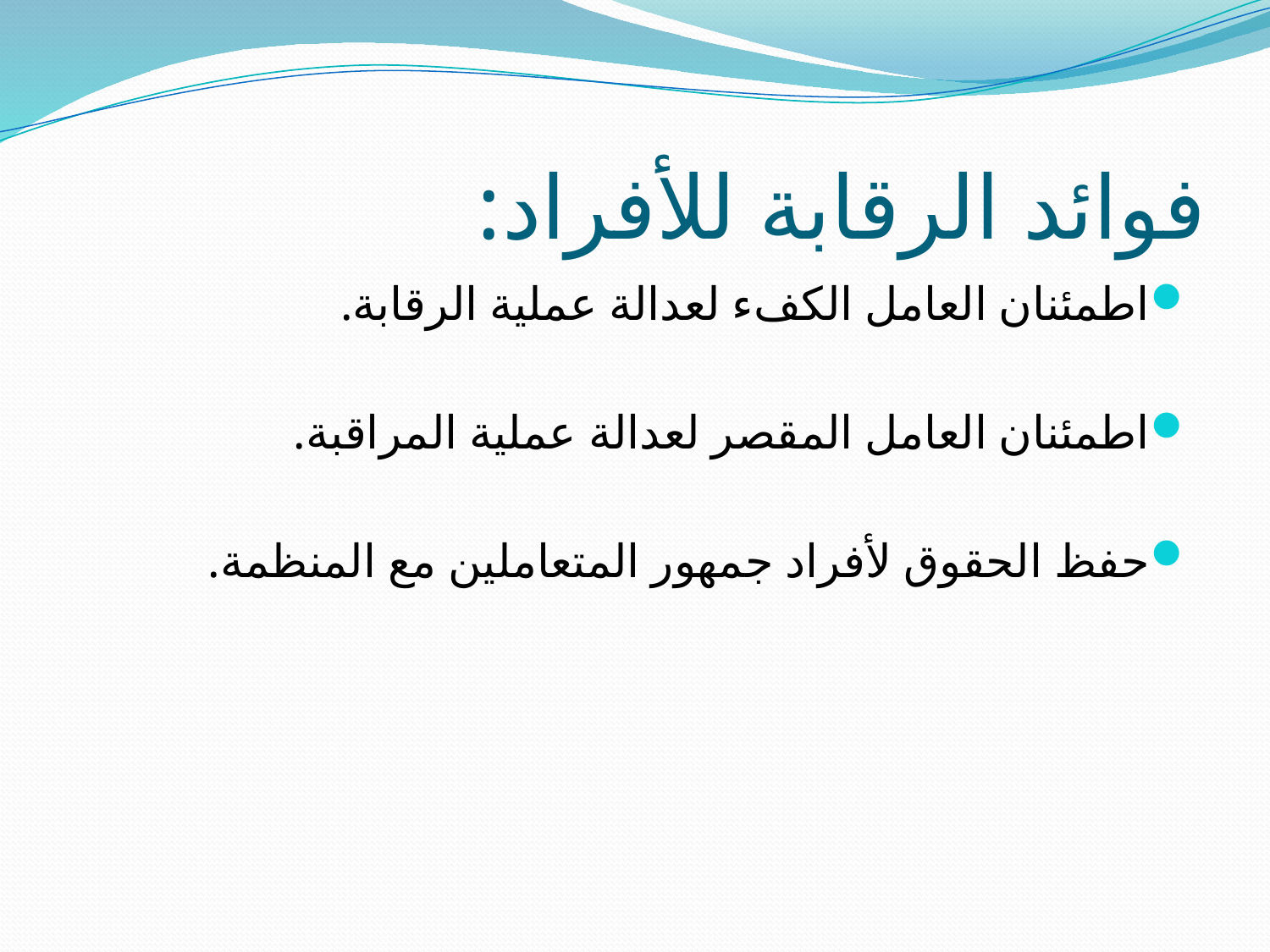

# فوائد الرقابة للأفراد:
اطمئنان العامل الكفء لعدالة عملية الرقابة.

اطمئنان العامل المقصر لعدالة عملية المراقبة.

حفظ الحقوق لأفراد جمهور المتعاملين مع المنظمة.